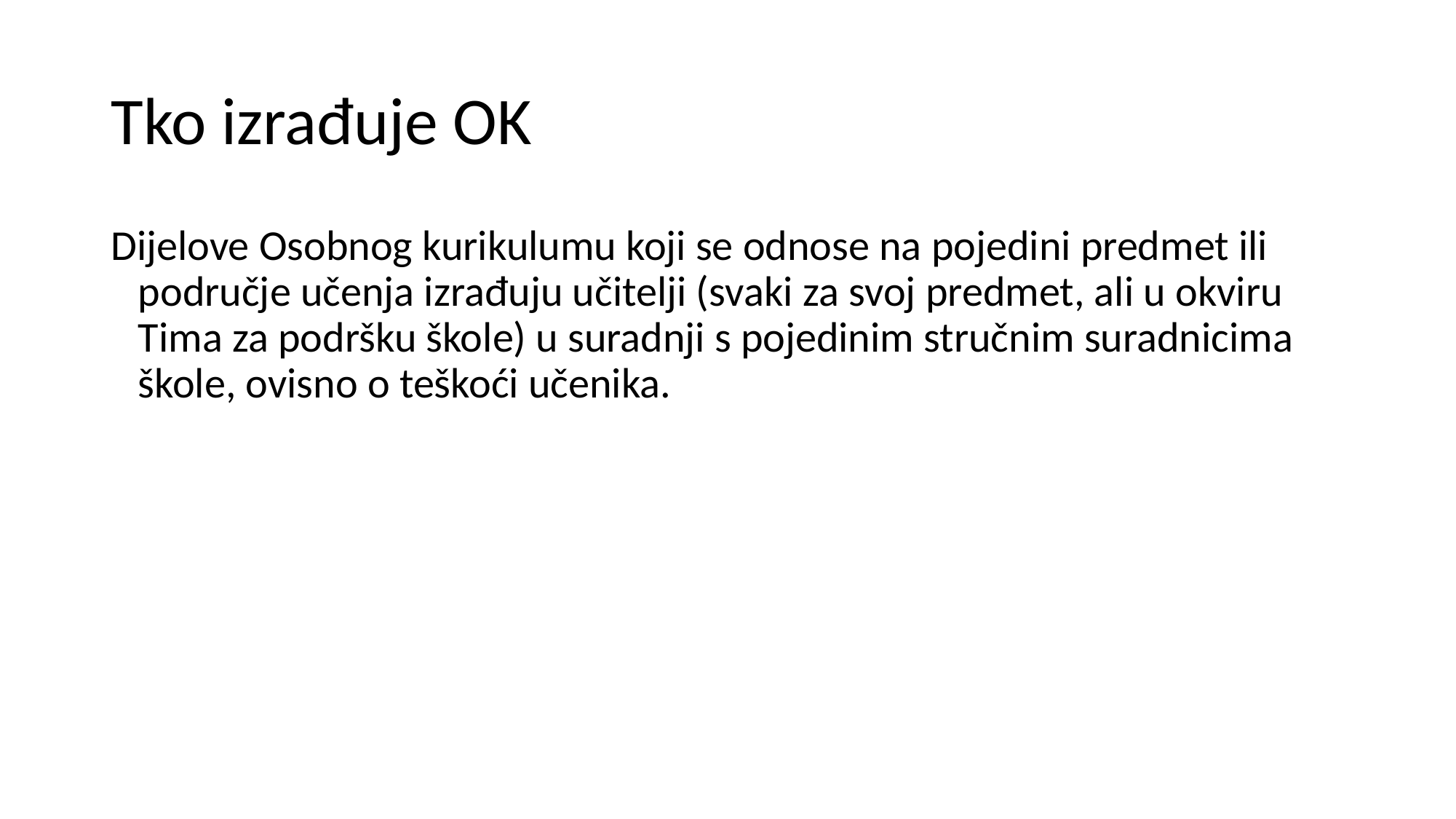

# Tko izrađuje OK
Dijelove Osobnog kurikulumu koji se odnose na pojedini predmet ili područje učenja izrađuju učitelji (svaki za svoj predmet, ali u okviru Tima za podršku škole) u suradnji s pojedinim stručnim suradnicima škole, ovisno o teškoći učenika.